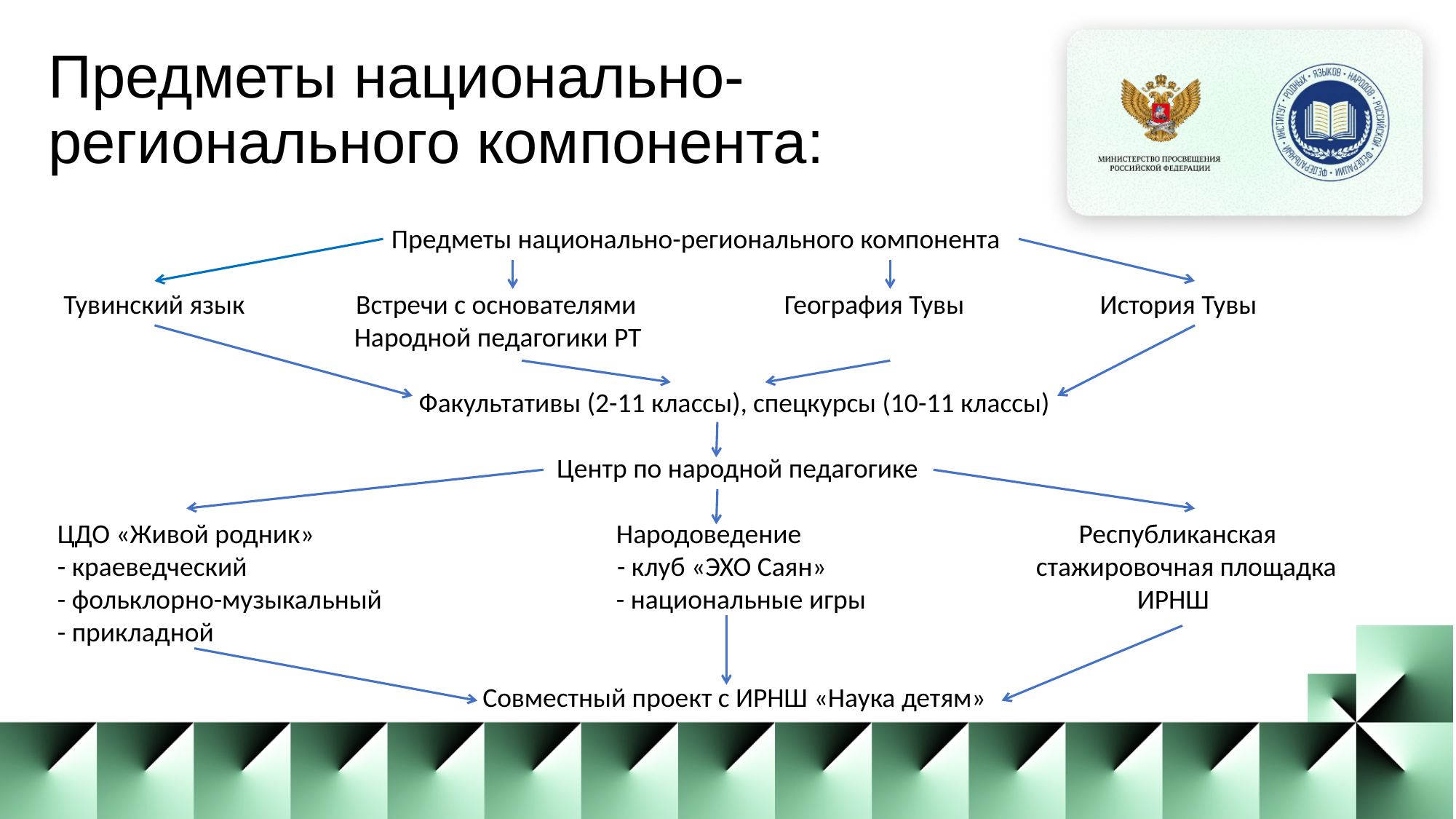

Предметы национально-регионального компонента:
                                                      Предметы национально-регионального компонента

 Тувинский язык                  Встречи с основателями                        География Тувы                      История Тувы
                                                Народной педагогики РТ

Факультативы (2-11 классы), спецкурсы (10-11 классы)

 Центр по народной педагогике

ЦДО «Живой родник»                                                 Народоведение                                             Республиканская
- краеведческий                                                            - клуб «ЭХО Саян»                                  стажировочная площадка
- фольклорно-музыкальный                                      - национальные игры                                            ИРНШ
- прикладной

Совместный проект с ИРНШ «Наука детям»